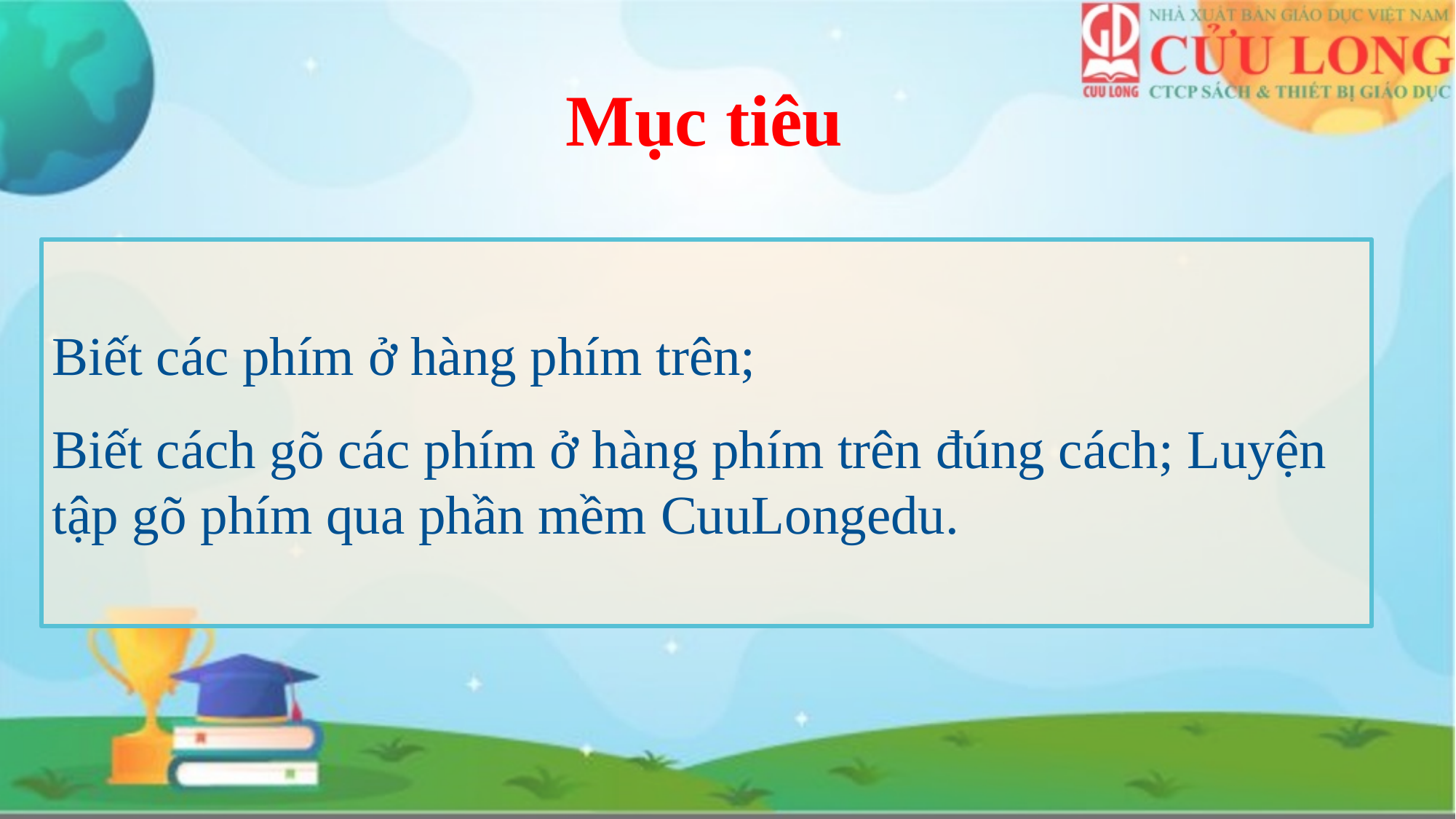

# Mục tiêu
Biết các phím ở hàng phím trên;
Biết cách gõ các phím ở hàng phím trên đúng cách; Luyện tập gõ phím qua phần mềm CuuLongedu.